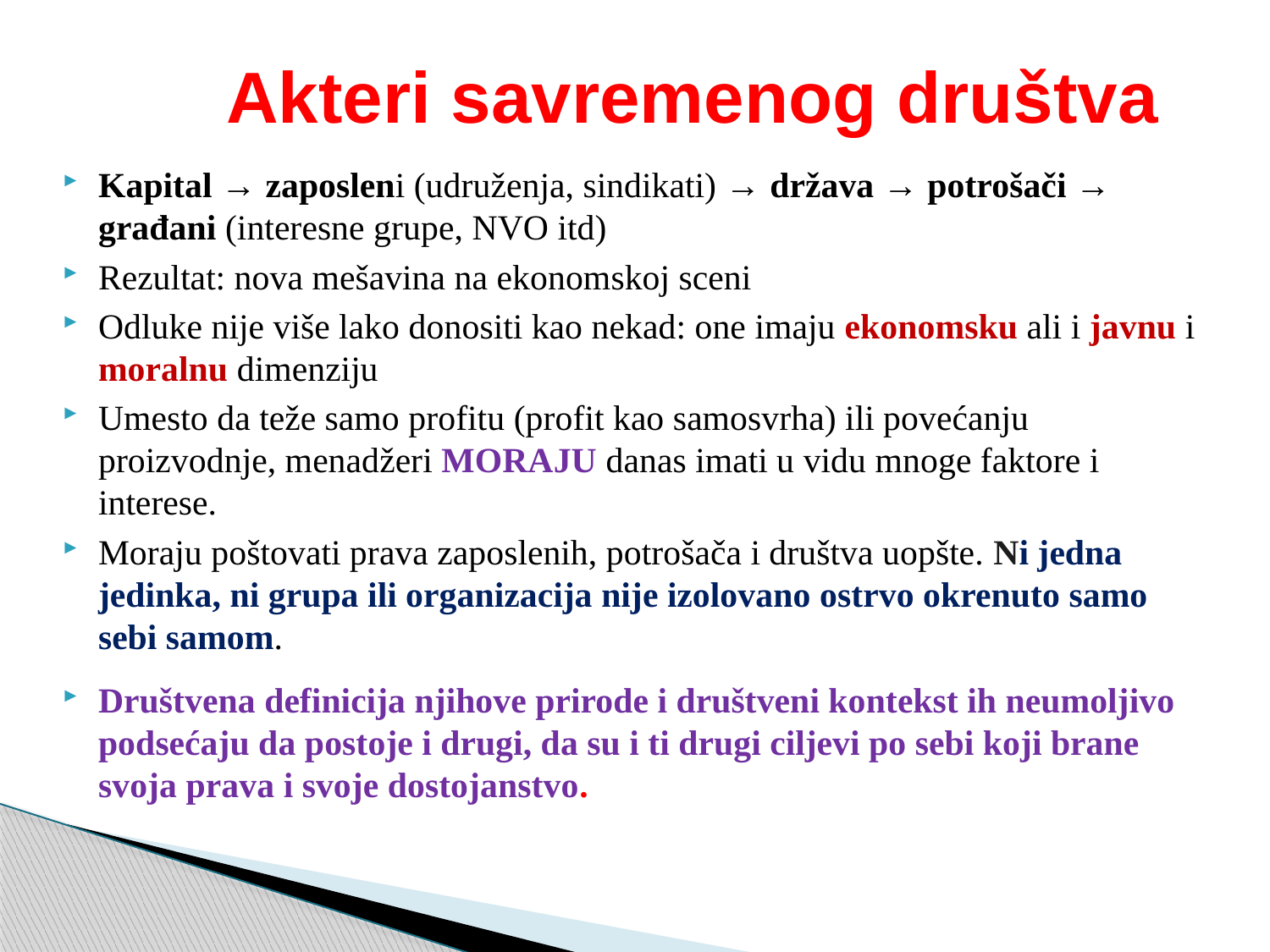

Akteri savremenog društva
Kapital → zaposleni (udruženja, sindikati) → država → potrošači → građani (interesne grupe, NVO itd)
Rezultat: nova mešavina na ekonomskoj sceni
Odluke nije više lako donositi kao nekad: one imaju ekonomsku ali i javnu i moralnu dimenziju
Umesto da teže samo profitu (profit kao samosvrha) ili povećanju proizvodnje, menadžeri MORAJU danas imati u vidu mnoge faktore i interese.
Moraju poštovati prava zaposlenih, potrošača i društva uopšte. Ni jedna jedinka, ni grupa ili organizacija nije izolovano ostrvo okrenuto samo sebi samom.
Društvena definicija njihove prirode i društveni kontekst ih neumoljivo podsećaju da postoje i drugi, da su i ti drugi ciljevi po sebi koji brane svoja prava i svoje dostojanstvo.